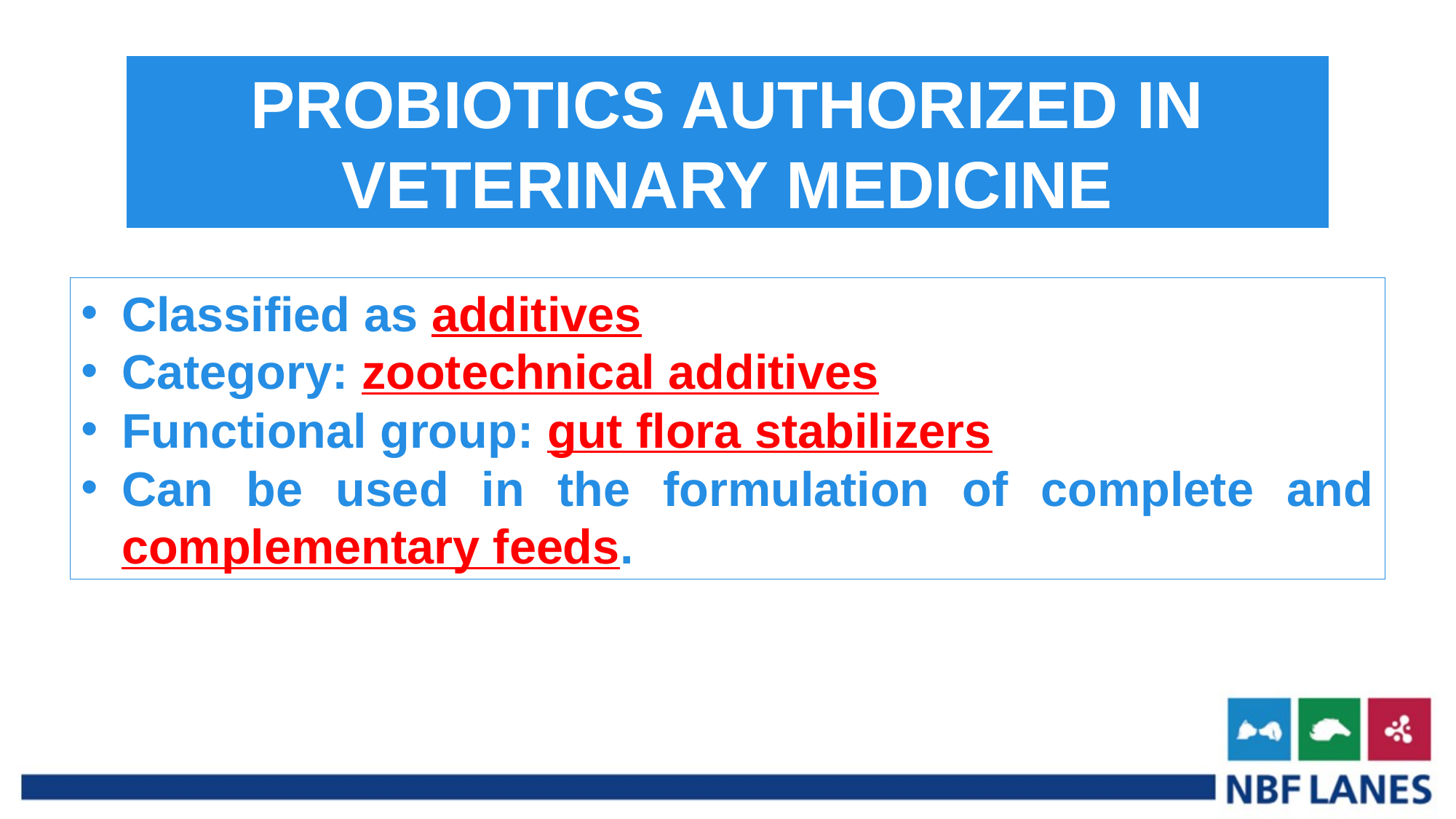

PROBIOTICS AUTHORIZED IN VETERINARY MEDICINE
Classified as additives
Category: zootechnical additives
Functional group: gut flora stabilizers
Can be used in the formulation of complete and complementary feeds.